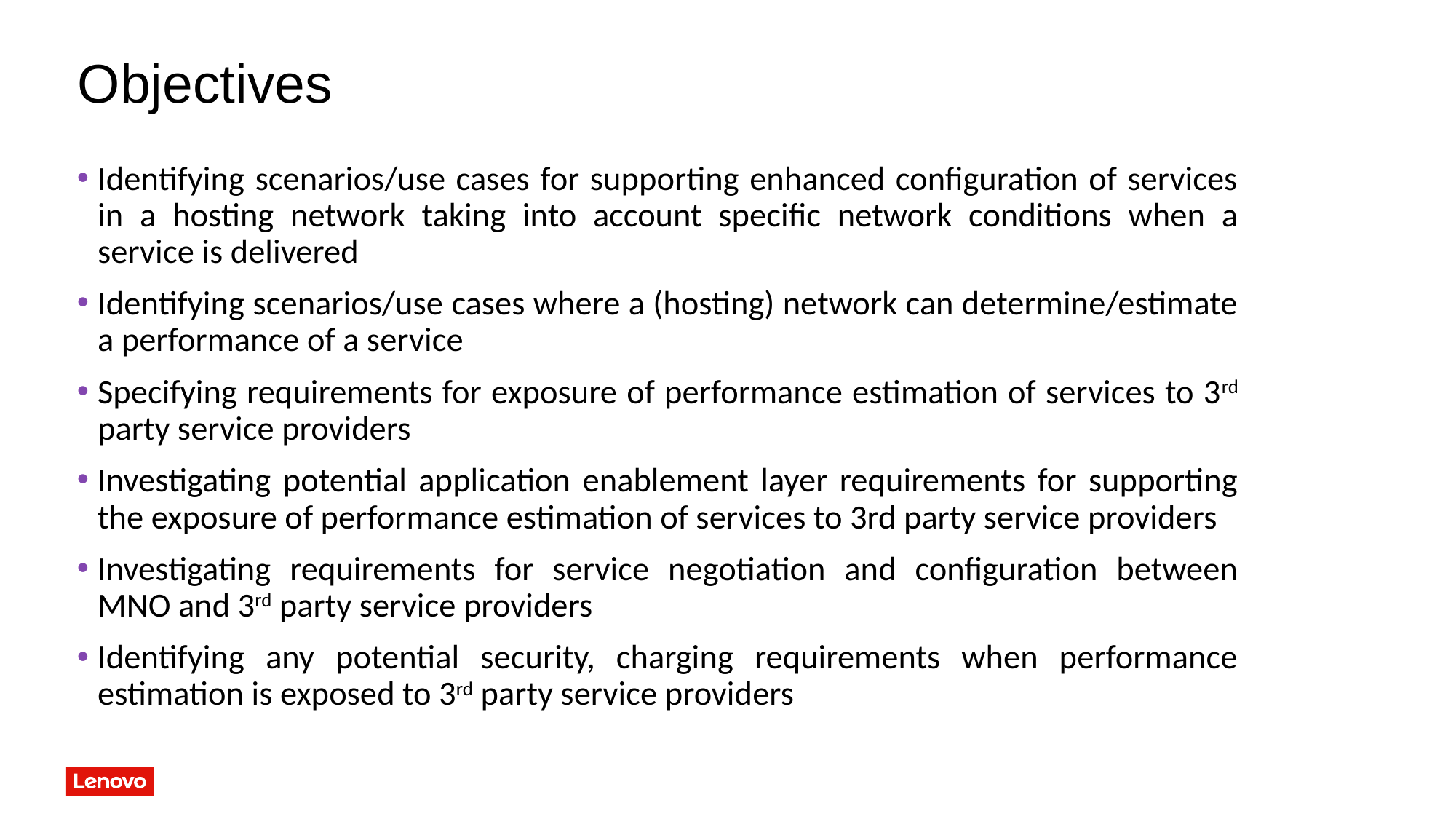

# Objectives
Identifying scenarios/use cases for supporting enhanced configuration of services in a hosting network taking into account specific network conditions when a service is delivered
Identifying scenarios/use cases where a (hosting) network can determine/estimate a performance of a service
Specifying requirements for exposure of performance estimation of services to 3rd party service providers
Investigating potential application enablement layer requirements for supporting the exposure of performance estimation of services to 3rd party service providers
Investigating requirements for service negotiation and configuration between MNO and 3rd party service providers
Identifying any potential security, charging requirements when performance estimation is exposed to 3rd party service providers